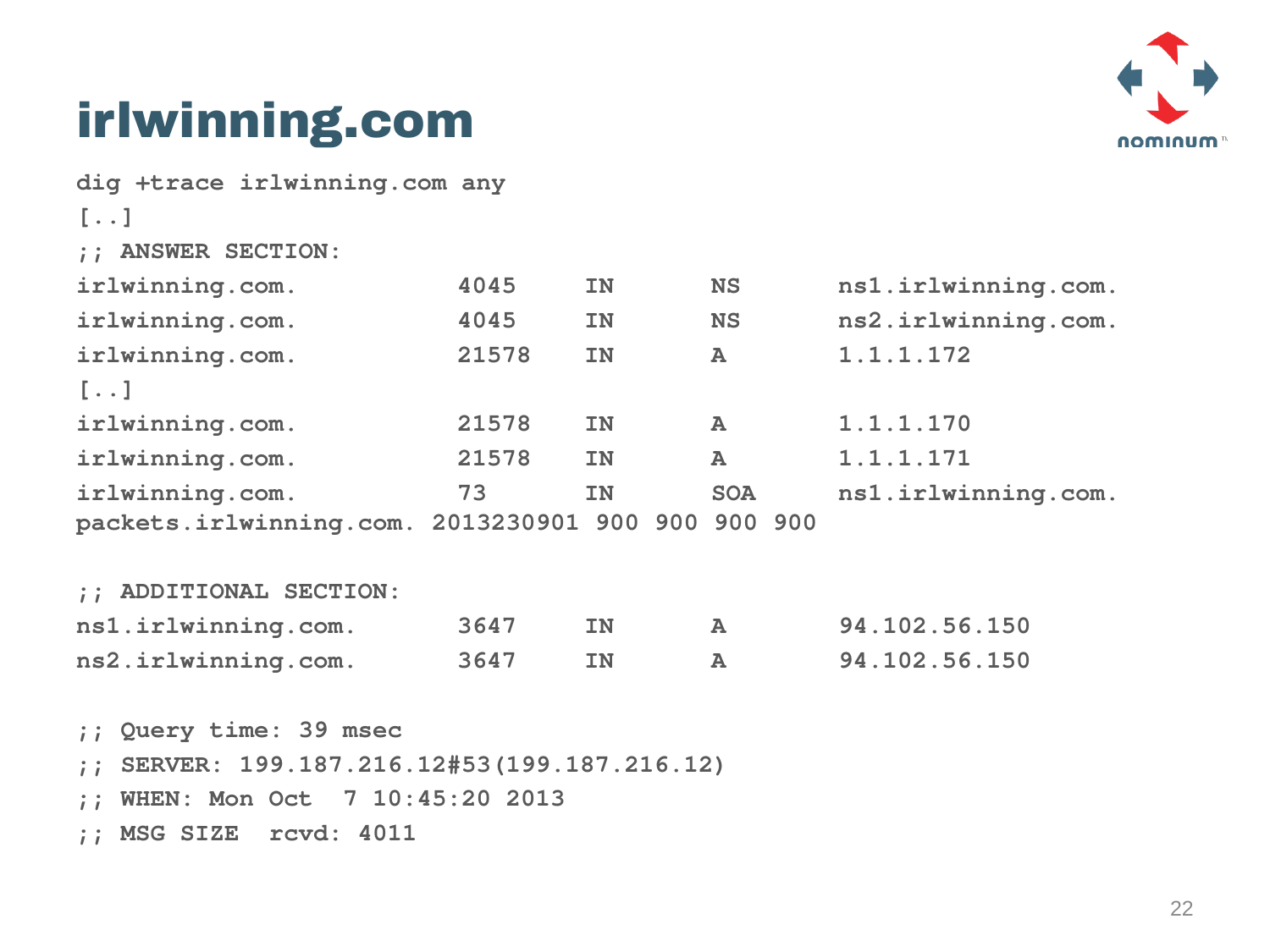

# irlwinning.com
dig +trace irlwinning.com any
[..]
;; ANSWER SECTION:
irlwinning.com.		4045	IN	NS	ns1.irlwinning.com.
irlwinning.com.		4045	IN	NS	ns2.irlwinning.com.
irlwinning.com.		21578	IN	A	1.1.1.172
[..]
irlwinning.com.		21578	IN	A	1.1.1.170
irlwinning.com.		21578	IN	A	1.1.1.171
irlwinning.com.		73	IN	SOA	ns1.irlwinning.com. packets.irlwinning.com. 2013230901 900 900 900 900

;; ADDITIONAL SECTION:
ns1.irlwinning.com.	3647	IN	A	94.102.56.150
ns2.irlwinning.com.	3647	IN	A	94.102.56.150

;; Query time: 39 msec
;; SERVER: 199.187.216.12#53(199.187.216.12)
;; WHEN: Mon Oct  7 10:45:20 2013
;; MSG SIZE  rcvd: 4011
22